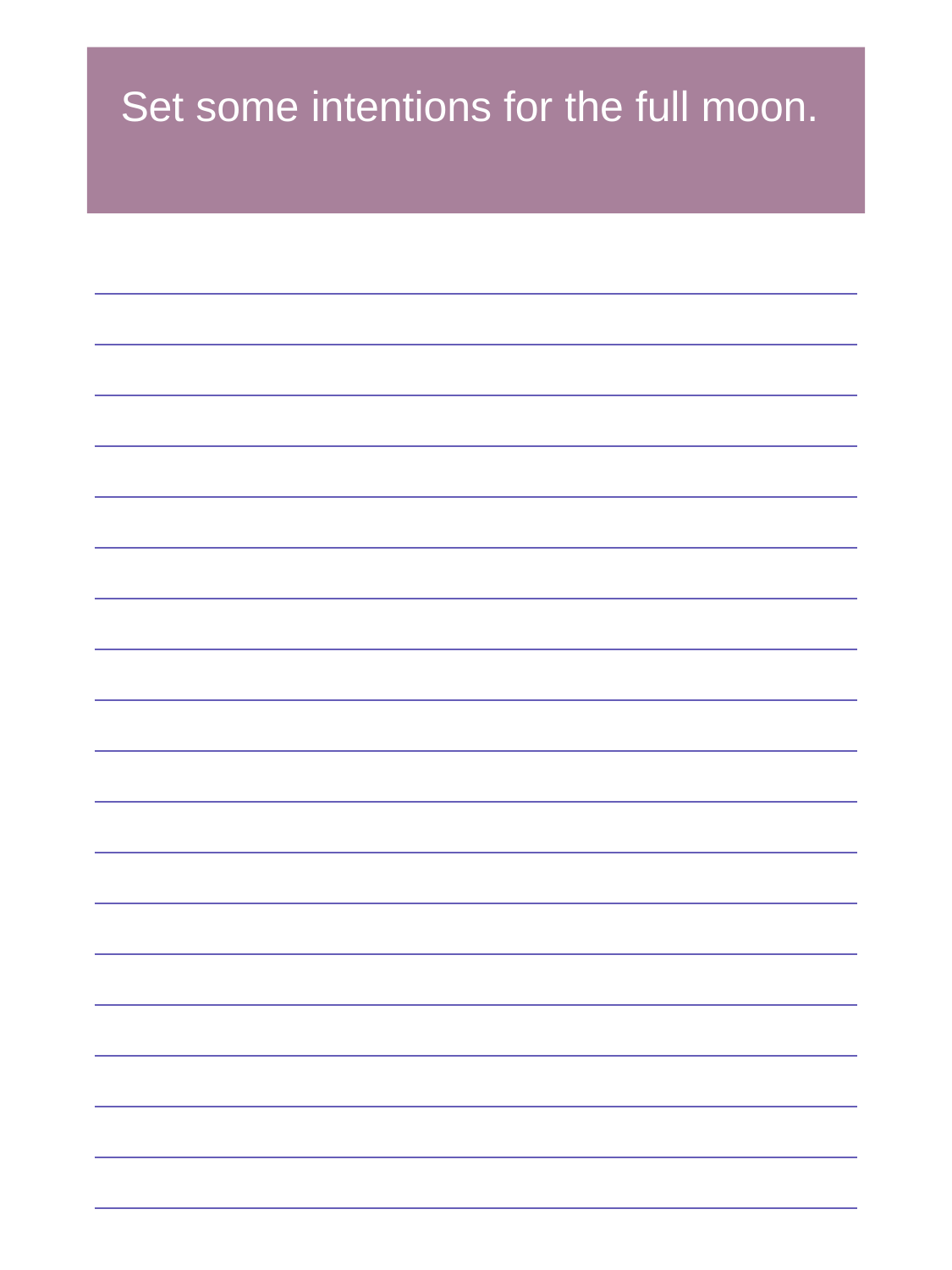

Set some intentions for the full moon.
|  |
| --- |
|  |
|  |
|  |
|  |
|  |
|  |
|  |
|  |
|  |
|  |
|  |
|  |
|  |
|  |
|  |
|  |
|  |